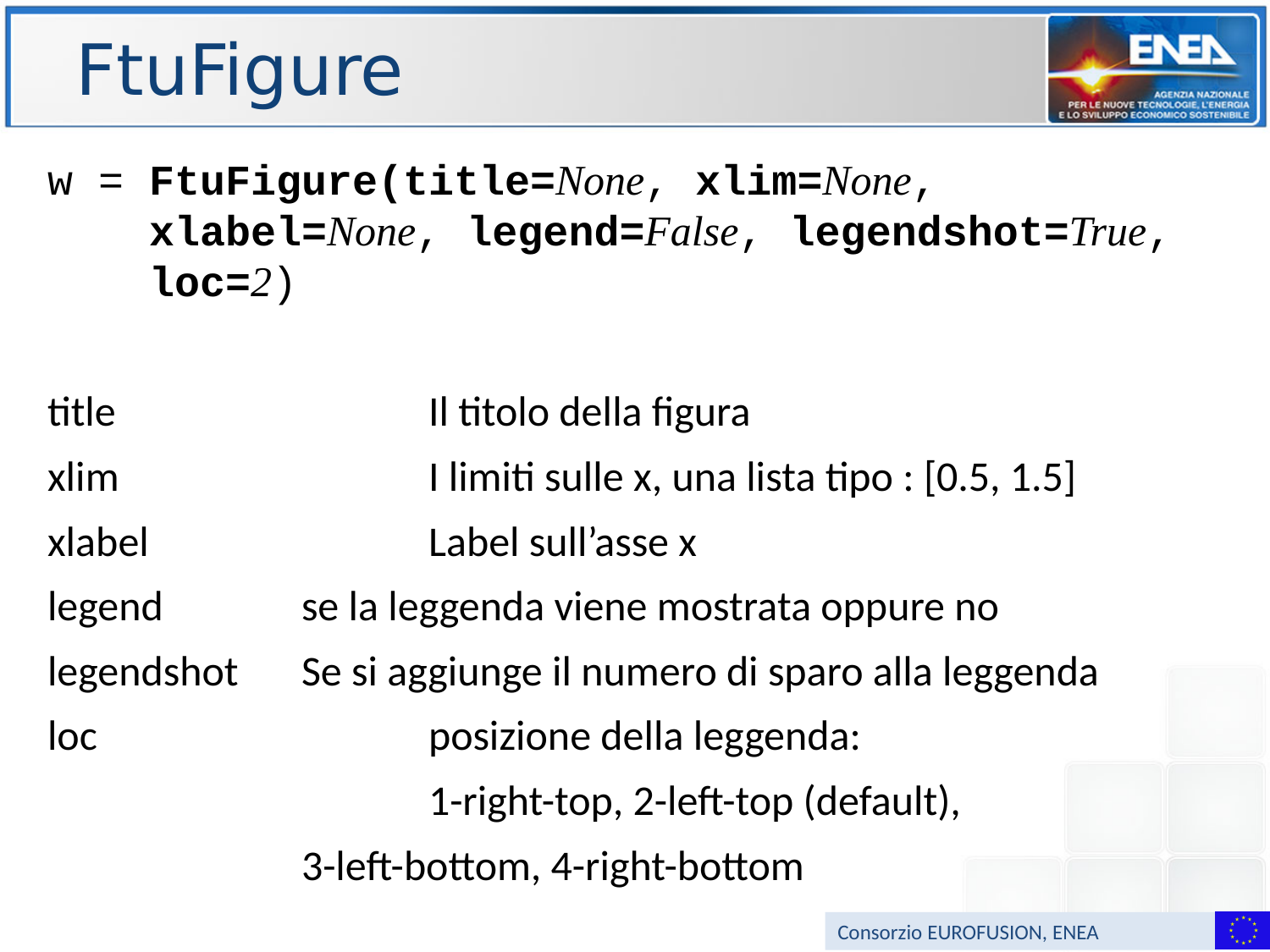

# FtuFigure
w = FtuFigure(title=None, xlim=None,
    xlabel=None, legend=False, legendshot=True,
    loc=2)

title			Il titolo della figura
xlim			I limiti sulle x, una lista tipo : [0.5, 1.5]
xlabel      		Label sull’asse x
legend 		se la leggenda viene mostrata oppure no
legendshot 	Se si aggiunge il numero di sparo alla leggenda
loc         		posizione della leggenda:
			1-right-top, 2-left-top (default),
                   	3-left-bottom, 4-right-bottom